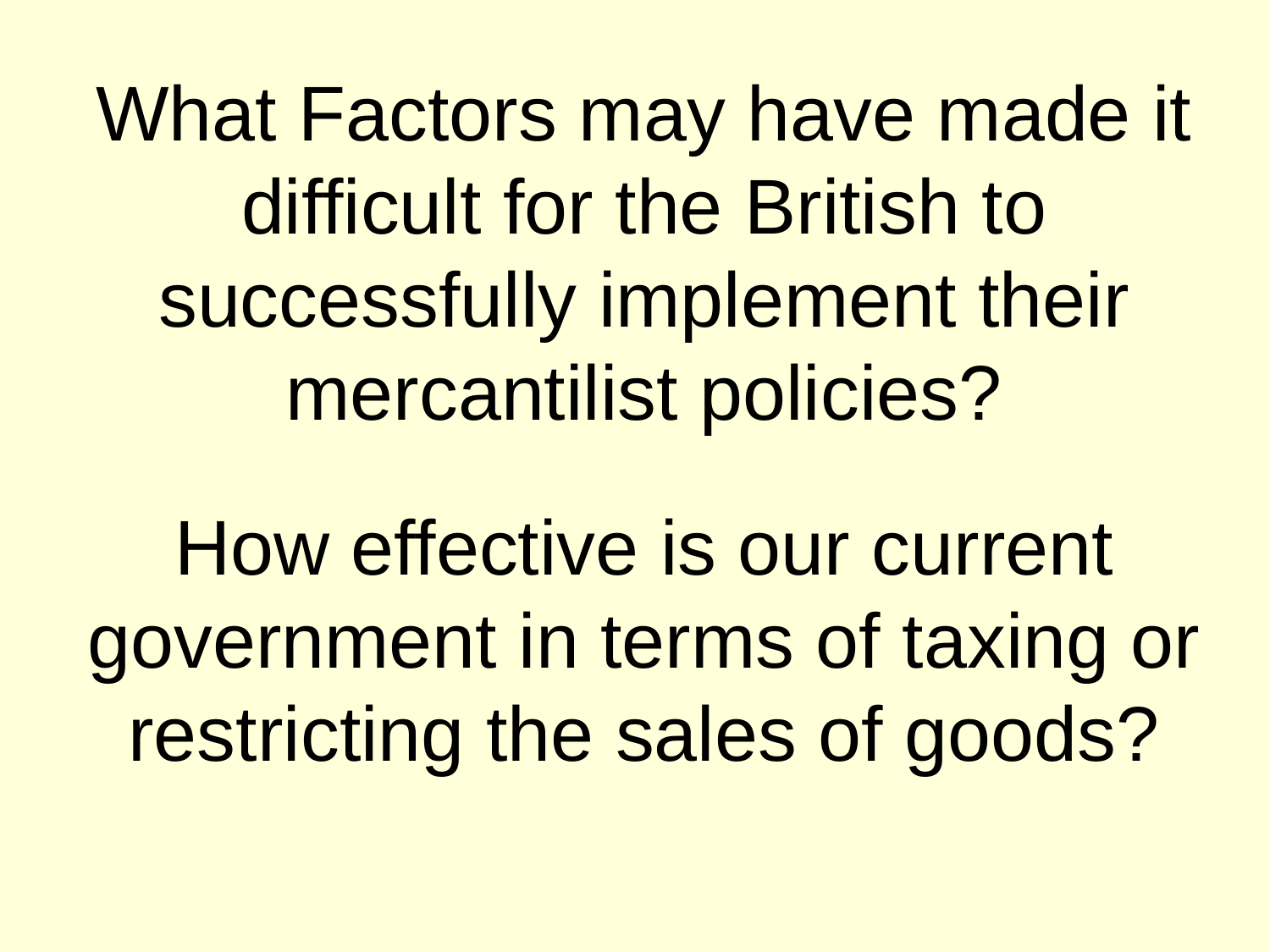

# What Factors may have made it difficult for the British to successfully implement their mercantilist policies?
How effective is our current government in terms of taxing or restricting the sales of goods?